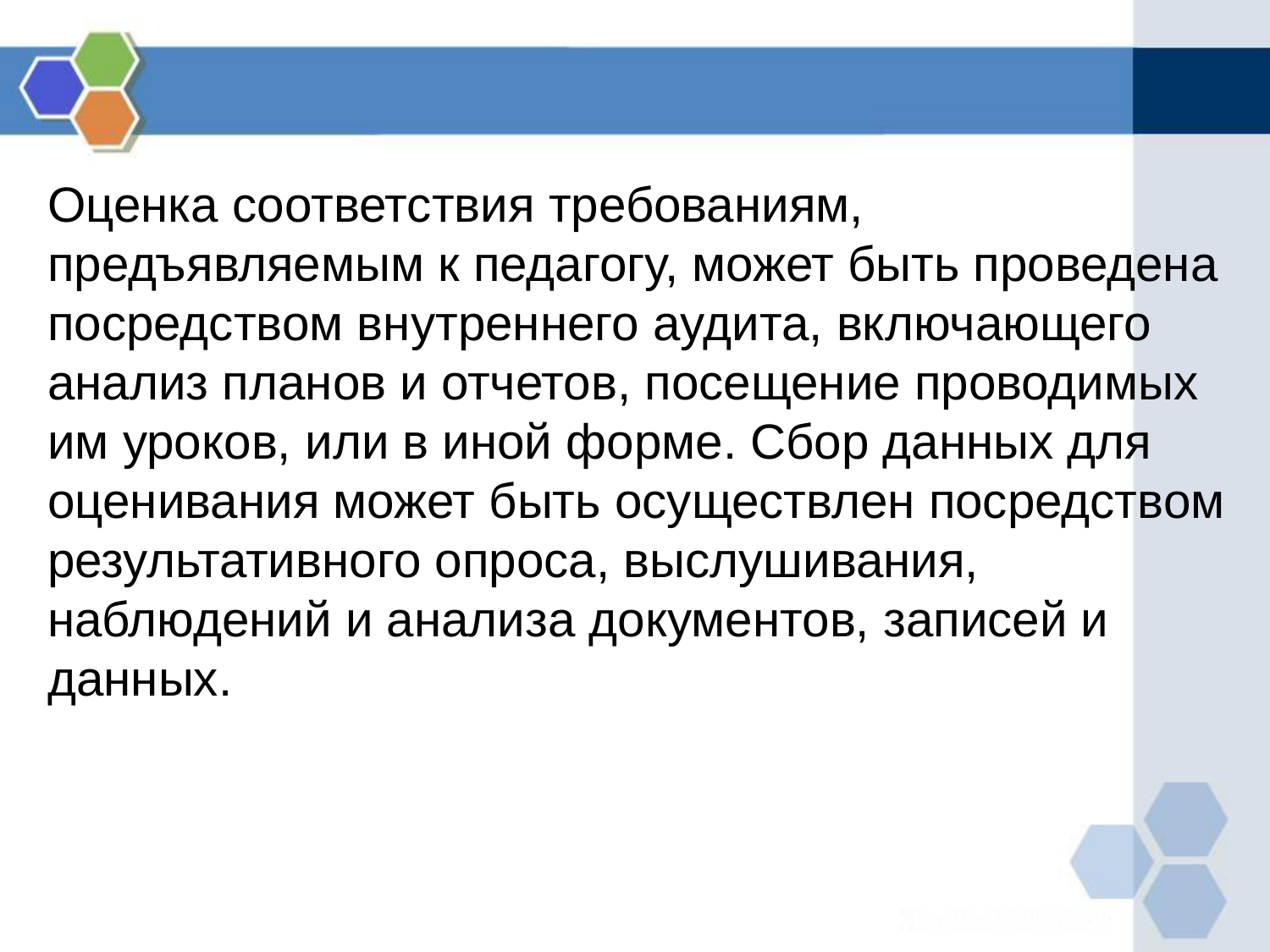

Оценка соответствия требованиям, предъявляемым к педагогу, может быть проведена посредством внутреннего аудита, включающего анализ планов и отчетов, посещение проводимых им уроков, или в иной форме. Сбор данных для оценивания может быть осуществлен посредством результативного опроса, выслушивания, наблюдений и анализа документов, записей и данных.